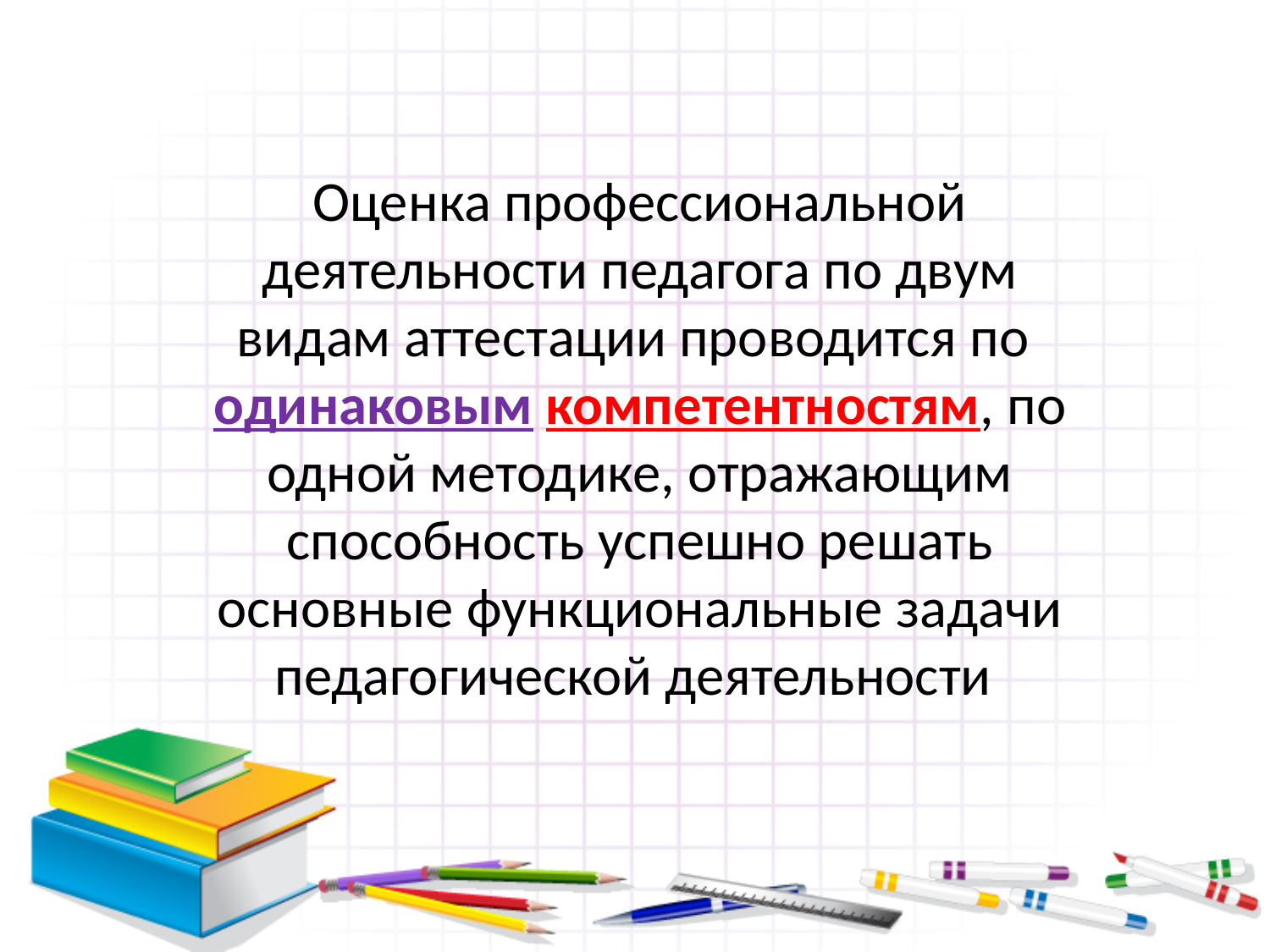

Оценка профессиональной деятельности педагога по двум видам аттестации проводится по  одинаковым компетентностям, по одной методике, отражающим способность успешно решать основные функциональные задачи педагогической деятельности